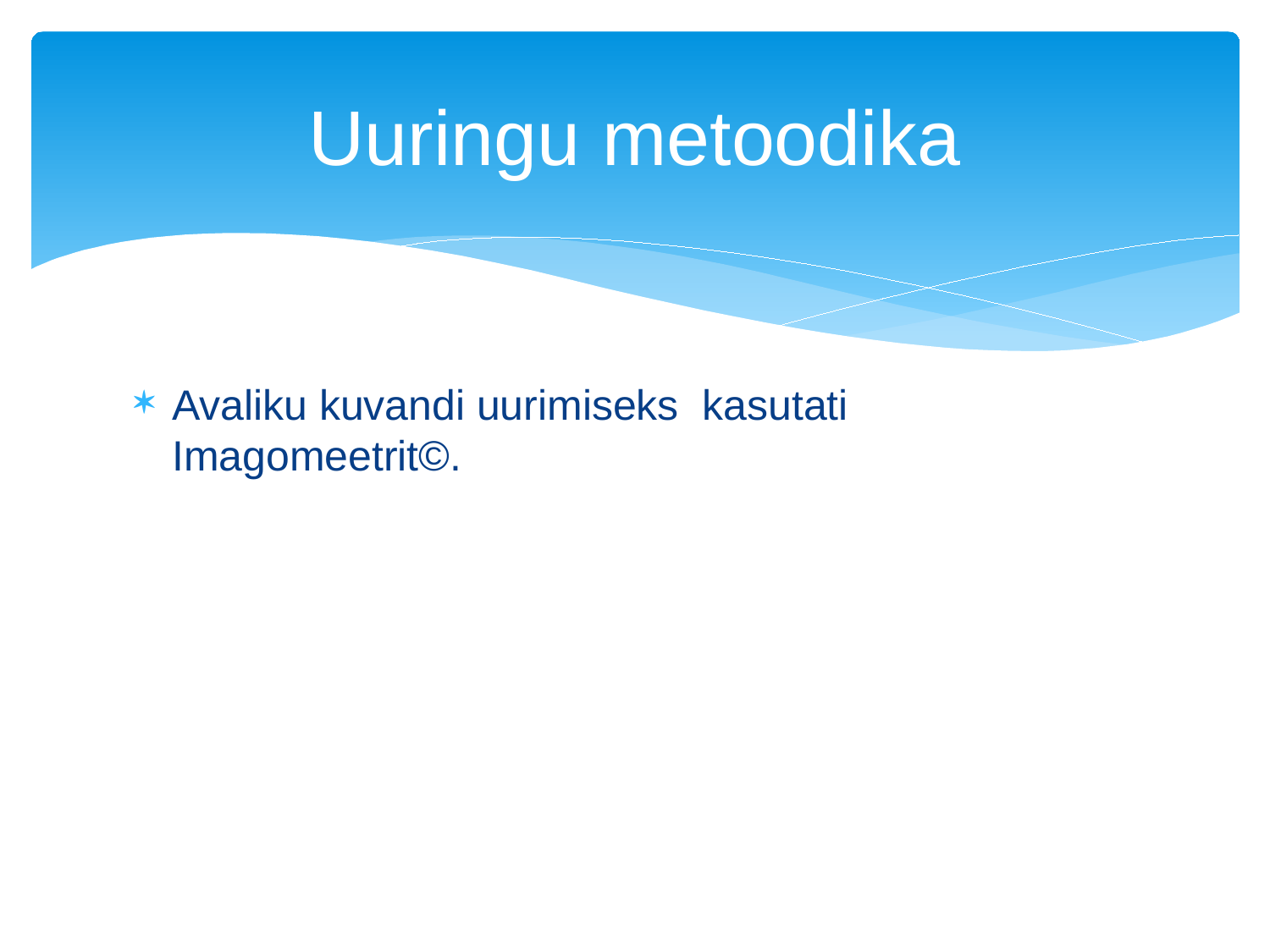

# Uuringu metoodika
Avaliku kuvandi uurimiseks  kasutati Imagomeetrit©.